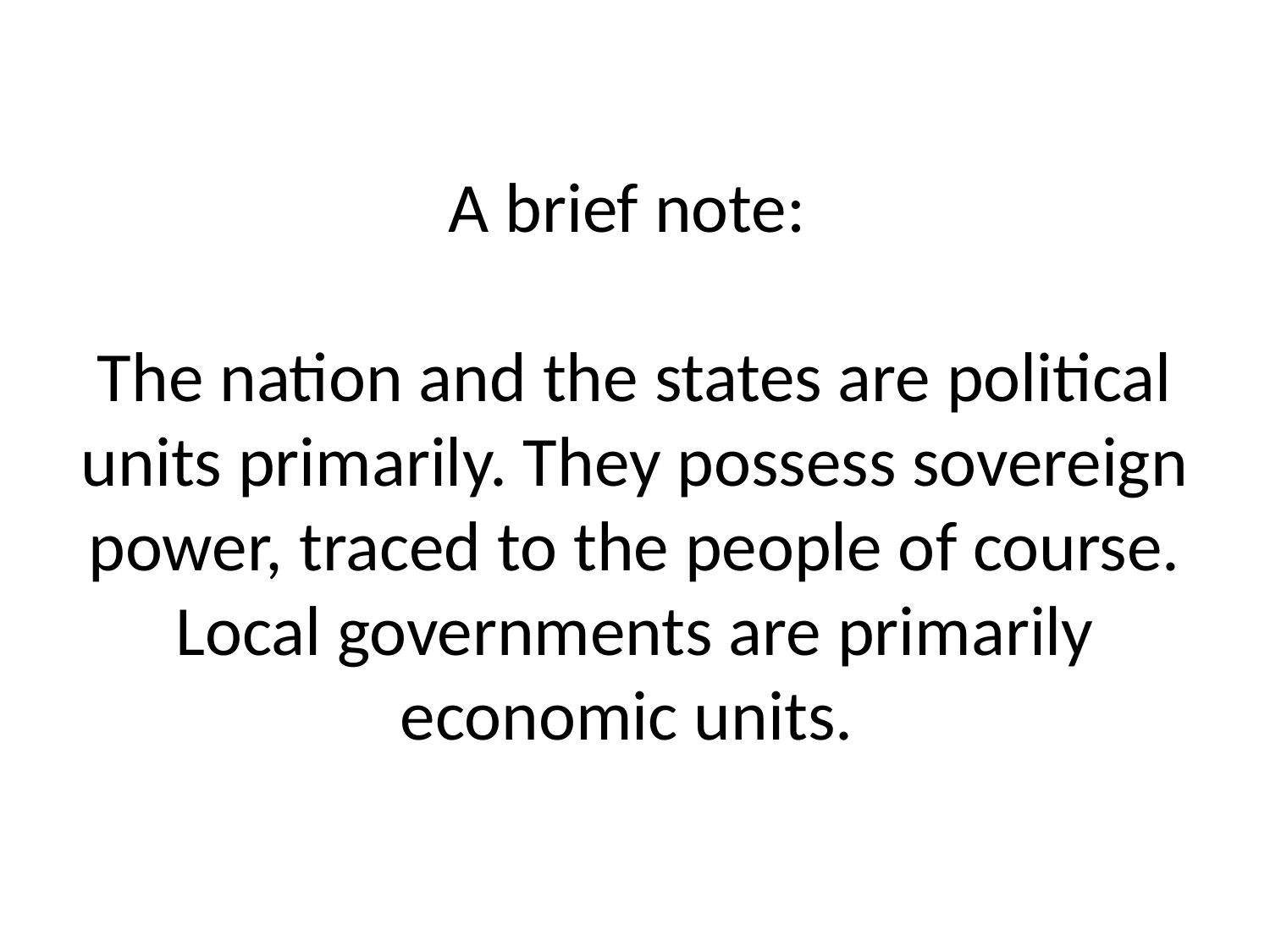

# A brief note: The nation and the states are political units primarily. They possess sovereign power, traced to the people of course. Local governments are primarily economic units.